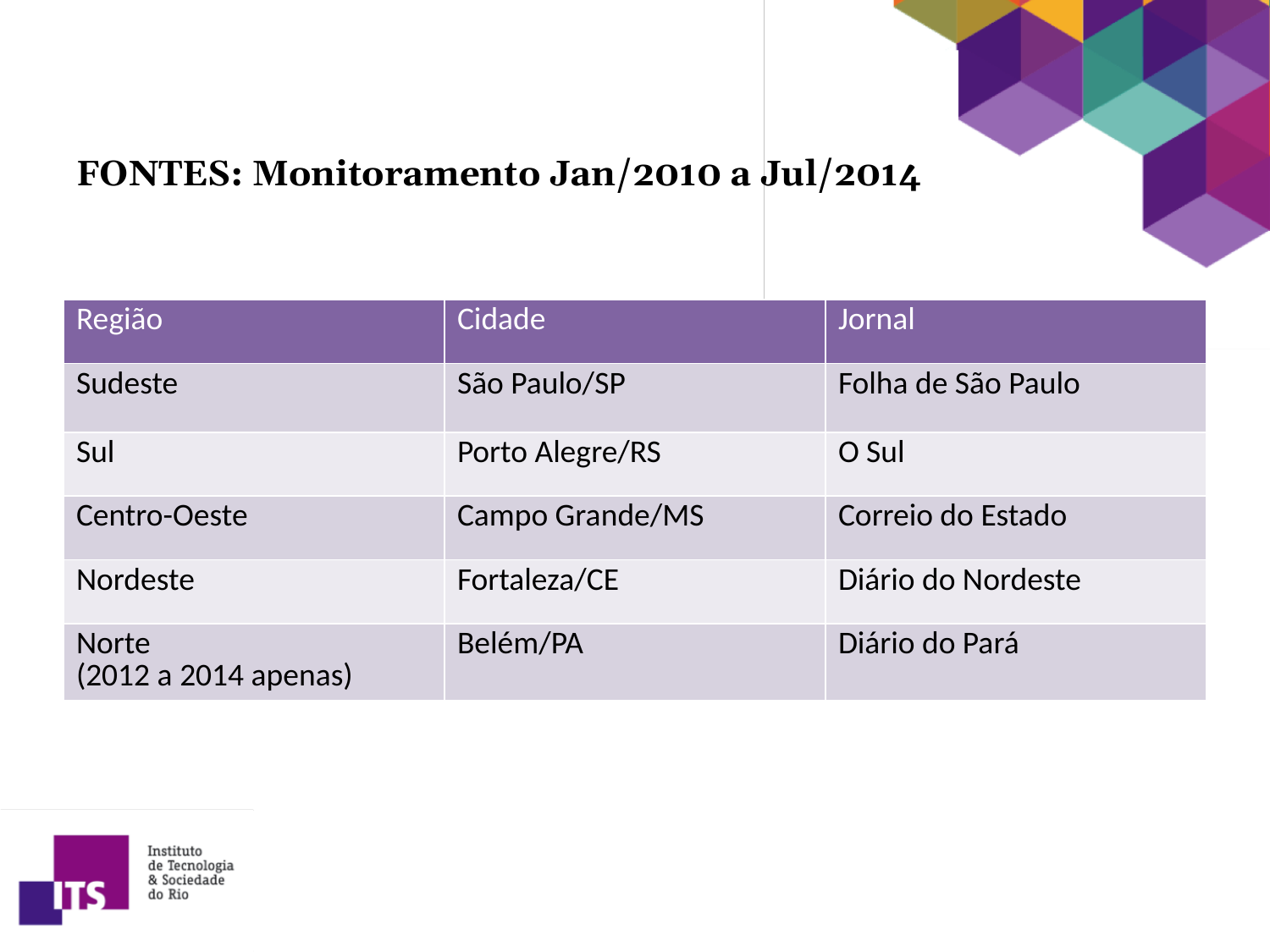

# FONTES: Monitoramento Jan/2010 a Jul/2014
| Região | Cidade | Jornal |
| --- | --- | --- |
| Sudeste | São Paulo/SP | Folha de São Paulo |
| Sul | Porto Alegre/RS | O Sul |
| Centro-Oeste | Campo Grande/MS | Correio do Estado |
| Nordeste | Fortaleza/CE | Diário do Nordeste |
| Norte (2012 a 2014 apenas) | Belém/PA | Diário do Pará |